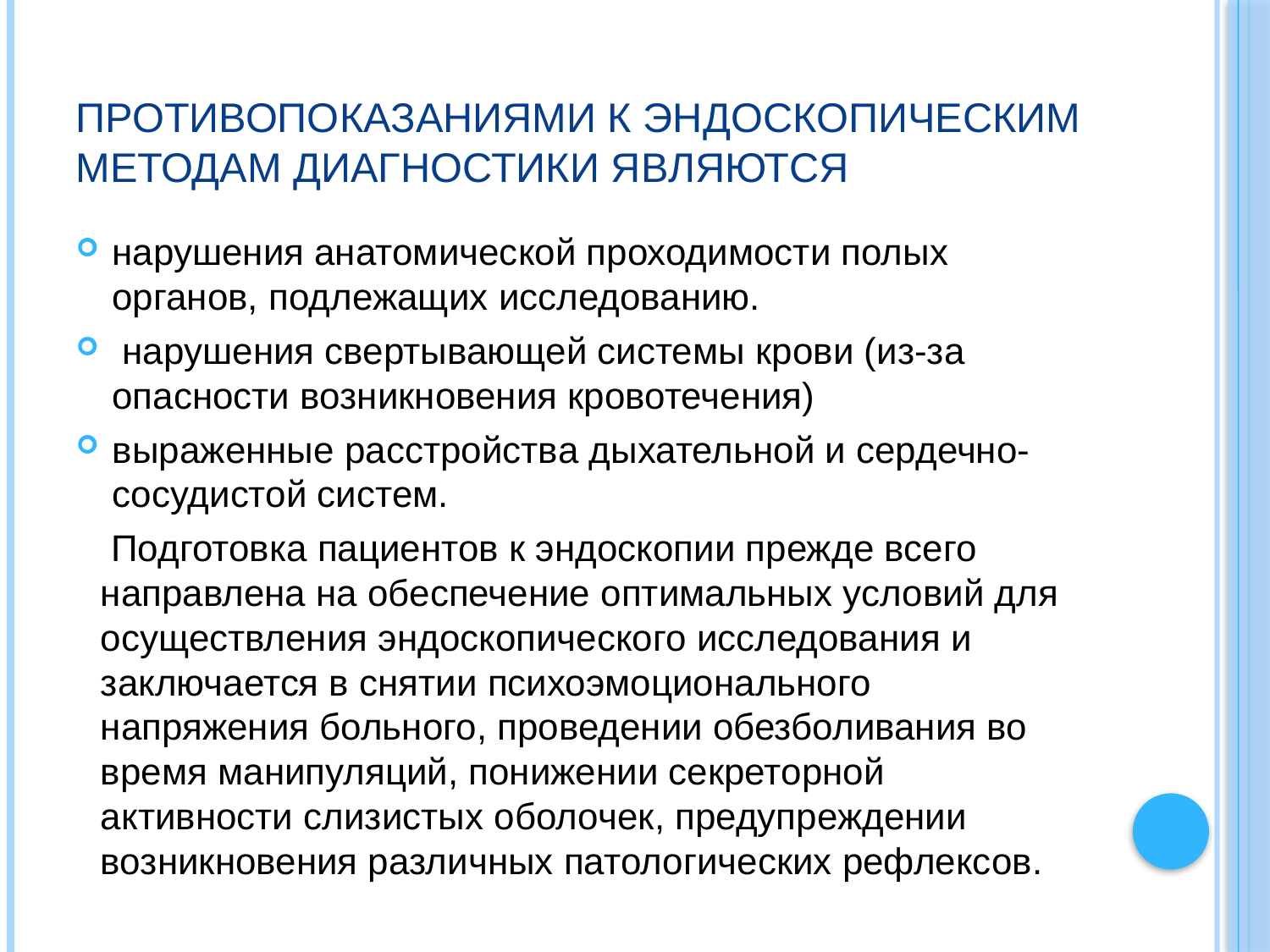

# Противопоказаниями к эндоскопическим методам диагностики являются
нарушения анатомической проходимости полых органов, подлежащих исследованию.
 нарушения свертывающей системы крови (из-за опасности возникновения кровотечения)
выраженные расстройства дыхательной и сердечно-сосудистой систем.
 Подготовка пациентов к эндоскопии прежде всего направлена на обеспечение оптимальных условий для осуществления эндоскопического исследования и заключается в снятии психоэмоционального напряжения больного, проведении обезболивания во время манипуляций, понижении секреторной активности слизистых оболочек, предупреждении возникновения различных патологических рефлексов.